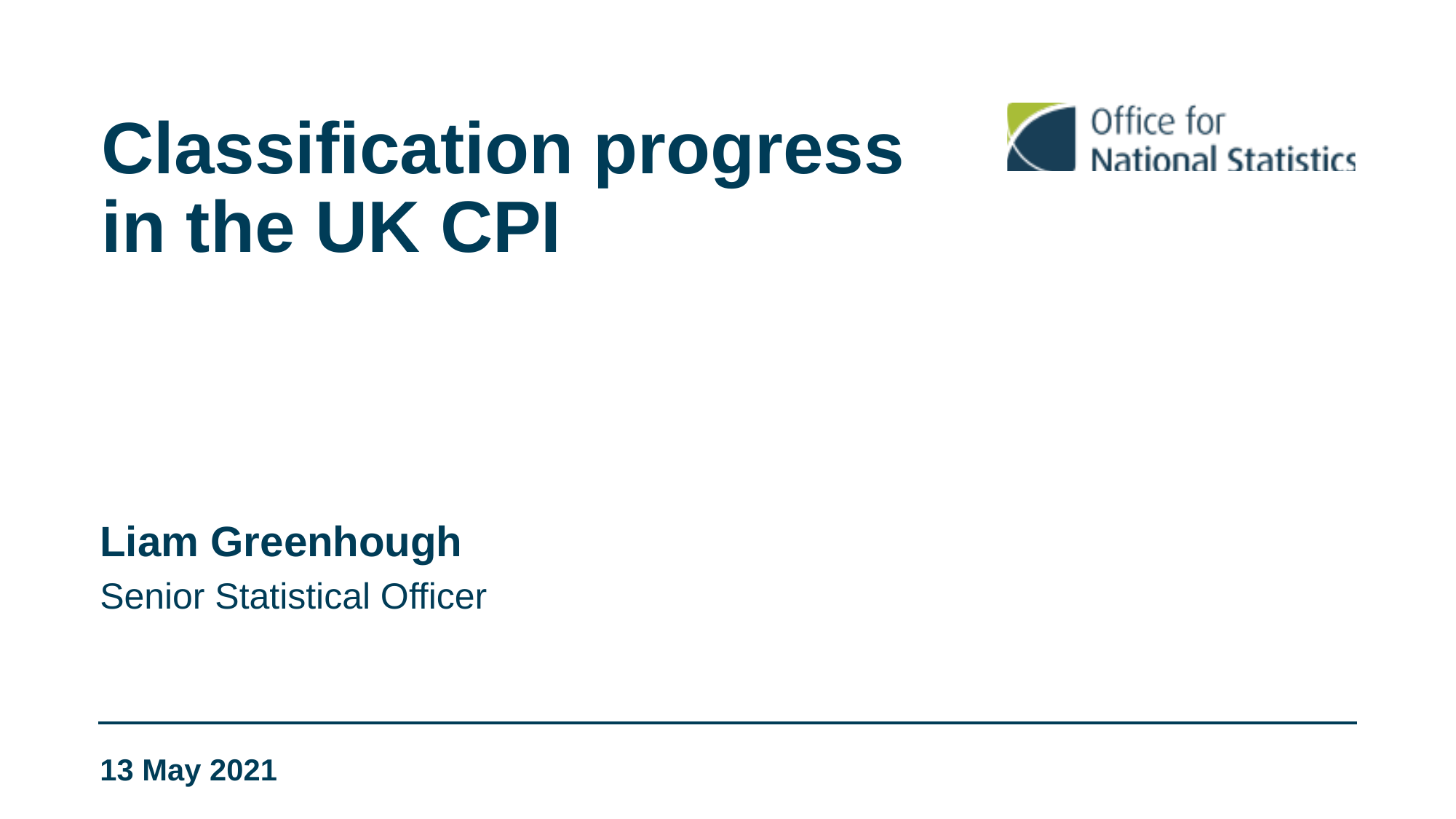

# Classification progress in the UK CPI
Liam Greenhough
Senior Statistical Officer

13 May 2021